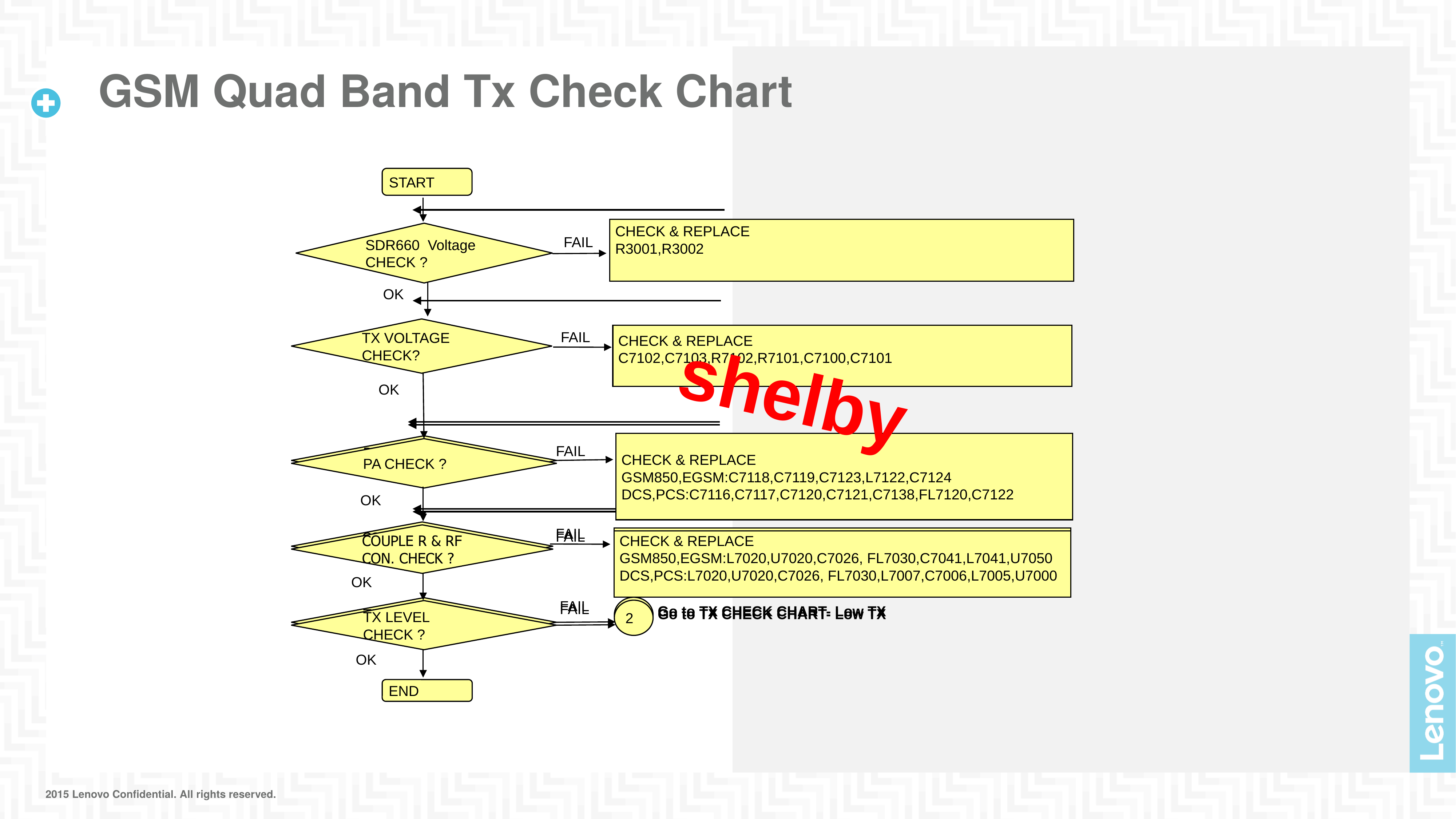

# GSM Quad Band Tx Check Chart
START
CHECK & REPLACE
R3001,R3002

SDR660  Voltage CHECK ?

FAIL
OK
TX VOLTAGE CHECK?
FAIL
shelby
CHECK & REPLACE
C7102,C7103,R7102,R7101,C7100,C7101

OK
CHECK & REPLACE
GSM850,EGSM:C7118,C7119,C7123,L7122,C7124
DCS,PCS:C7116,C7117,C7120,C7121,C7138,FL7120,C7122
DUPLEXER & SP16T CHECK ?
PA CHECK ?
FAIL
OK
FAIL
COUPLE R & RF CON. CHECK ?
FAIL
COUPLE R & RF CON. CHECK ?
CHECK & REPLACE
U6000,C8000,L8000,J8000,R8001,R8002,C8001
CHECK & REPLACE
GSM850,EGSM:L7020,U7020,C7026, FL7030,C7041,L7041,U7050
DCS,PCS:L7020,U7020,C7026, FL7030,L7007,C7006,L7005,U7000

OK
FAIL
FAIL
2
TX LEVEL
CHECK ?
Go to TX CHECK CHART- Low TX
2
TX LEVEL
CHECK ?
Go to TX CHECK CHART- Low TX
OK
END